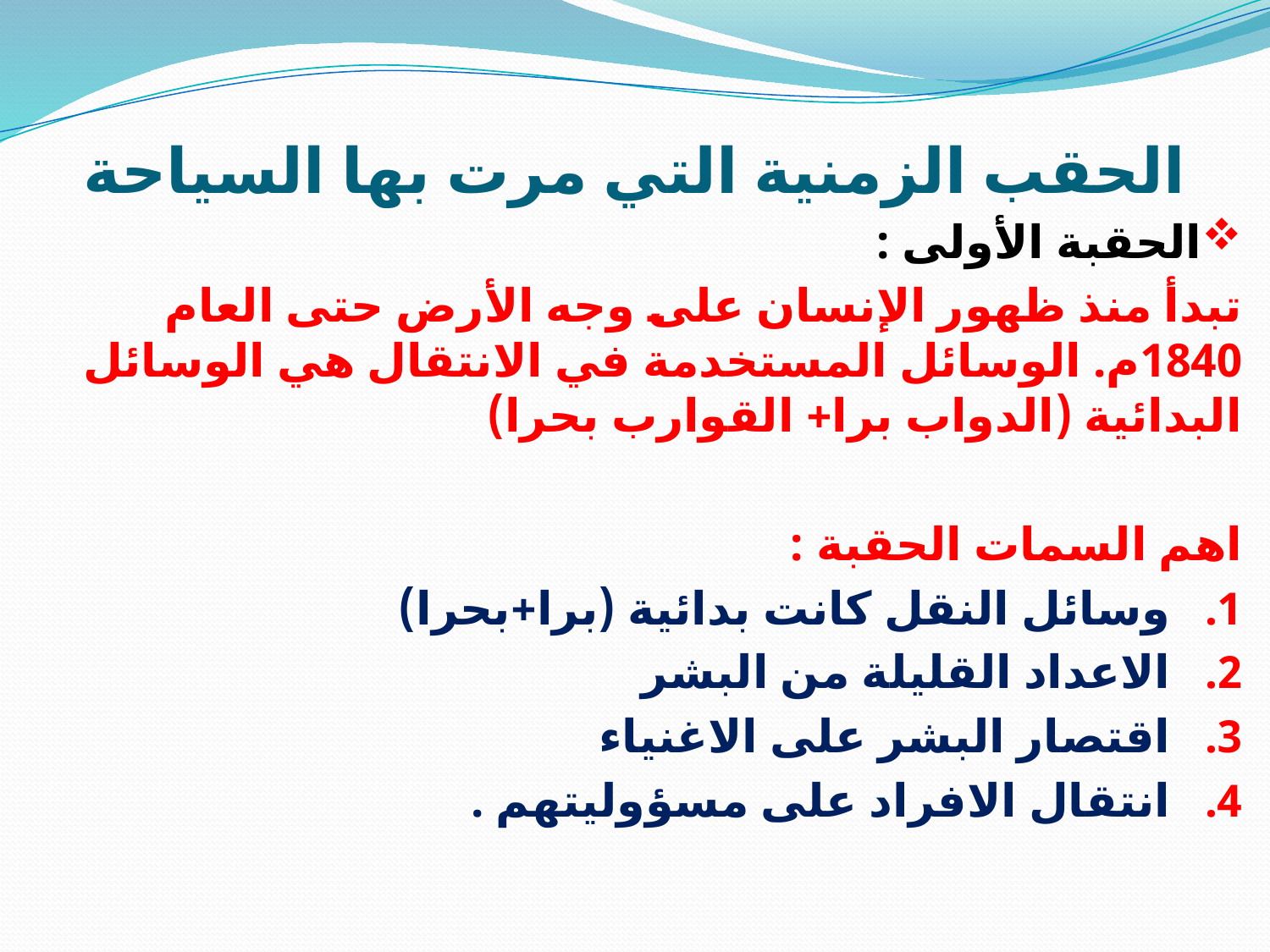

# الحقب الزمنية التي مرت بها السياحة
الحقبة الأولى :
تبدأ منذ ظهور الإنسان على وجه الأرض حتى العام 1840م. الوسائل المستخدمة في الانتقال هي الوسائل البدائية (الدواب برا+ القوارب بحرا)

اهم السمات الحقبة :
وسائل النقل كانت بدائية (برا+بحرا)
الاعداد القليلة من البشر
اقتصار البشر على الاغنياء
انتقال الافراد على مسؤوليتهم .